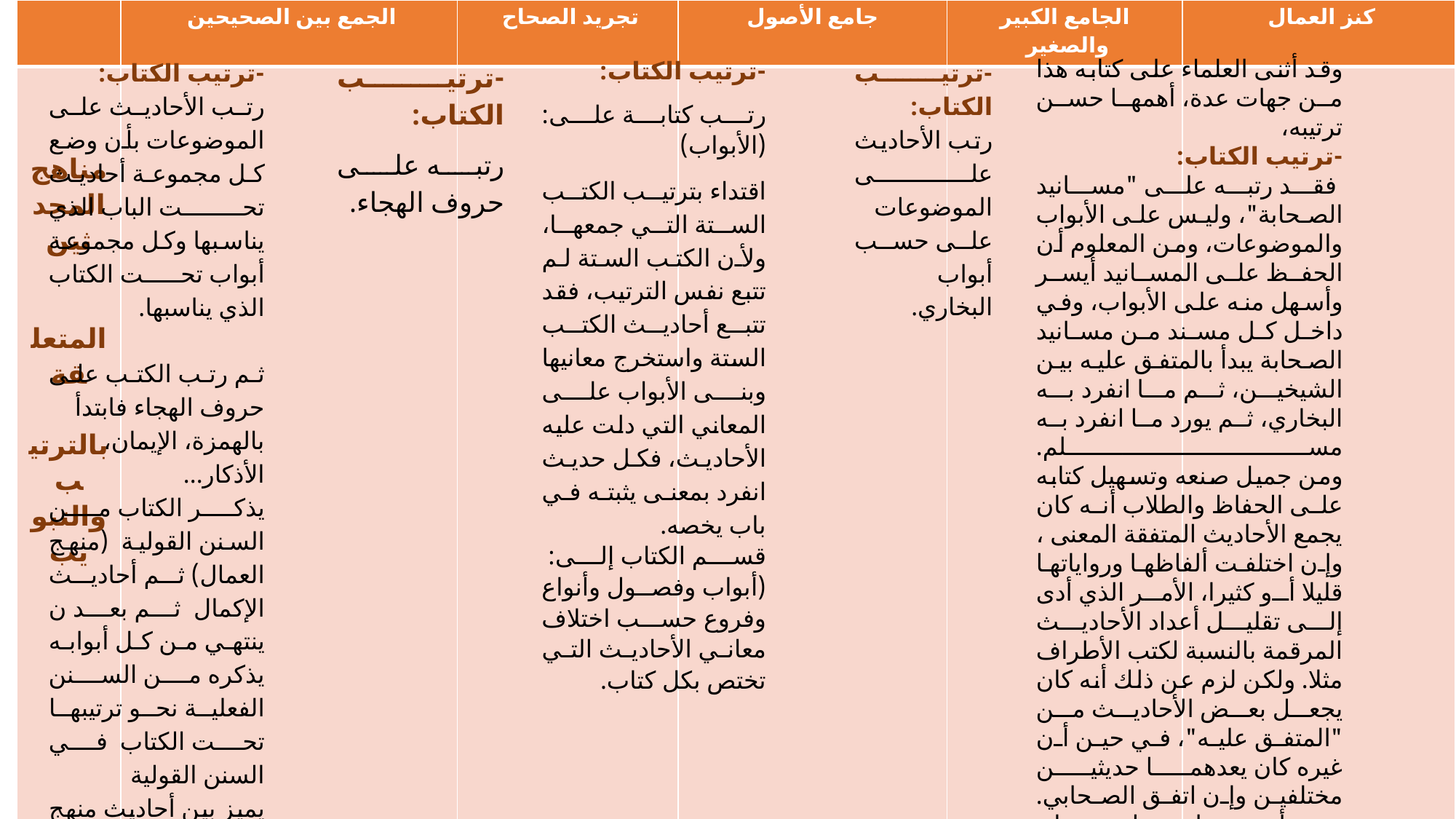

|  | الجمع بين الصحيحين | تجريد الصحاح | جامع الأصول | الجامع الكبير والصغير | كنز العمال |
| --- | --- | --- | --- | --- | --- |
| مناهج المحدثين المتعلقة بالترتيب والتبويب |  |  |  |  |  |
-ترتيب الكتاب:
رتب الأحاديث على الموضوعات بأن وضع كل مجموعة أحاديث تحت الباب الذي يناسبها وكل مجموعة أبواب تحت الكتاب الذي يناسبها.

ثم رتب الكتب على حروف الهجاء فابتدأ بالهمزة، الإيمان، الأذكار...
يذكر الكتاب من السنن القولية  (منهج العمال) ثم أحاديث الإكمال  ثم بعد ن ينتهي من كل أبوابه يذكره من السنن الفعلية نحو ترتيبها تحت الكتاب  في السنن القولية
يميز بين أحاديث منهج العمال وبين أحاديث إكمال منهج العمال .
-ترتيب الكتاب:
رتب كتابة على: (الأبواب)
اقتداء بترتيب الكتب الستة التي جمعها، ولأن الكتب الستة لم تتبع نفس الترتيب، فقد تتبع أحاديث الكتب الستة واستخرج معانيها وبنى الأبواب على المعاني التي دلت عليه الأحاديث، فكل حديث انفرد بمعنى يثبته في باب يخصه.
قسم الكتاب إلى:  (أبواب وفصول وأنواع وفروع حسب اختلاف معاني الأحاديث التي تختص بكل كتاب.
-ترتيب الكتاب:
رتب الأحاديث على الموضوعات على حسب أبواب البخاري.
وقد أثنى العلماء على كتابه هذا من جهات عدة، أهمها حسن ترتيبه،
-ترتيب الكتاب:
 فقد رتبه على "مسانيد الصحابة"، وليس على الأبواب والموضوعات، ومن المعلوم أن الحفظ على المسانيد أيسر وأسهل منه على الأبواب، وفي داخل كل مسند من مسانيد الصحابة يبدأ بالمتفق عليه بين الشيخين، ثم ما انفرد به البخاري، ثم يورد ما انفرد به مسلم.
ومن جميل صنعه وتسهيل كتابه على الحفاظ والطلاب أنه كان يجمع الأحاديث المتفقة المعنى ، وإن اختلفت ألفاظها ورواياتها قليلا أو كثيرا، الأمر الذي أدى إلى تقليل أعداد الأحاديث المرقمة بالنسبة لكتب الأطراف مثلا. ولكن لزم عن ذلك أنه كان يجعل بعض الأحاديث من "المتفق عليه"، في حين أن غيره كان يعدهما حديثين مختلفين وإن اتفق الصحابي.
ومن أهم ميزاته عنايته ببيان الفرق بين الروايات، والتنبيه على الزيادات المتنية المهمة، وملاحظته للطائف إسنادية من قبيل الأفراد ونحوها.
-ترتيب الكتاب:
رتبه على حروف الهجاء.